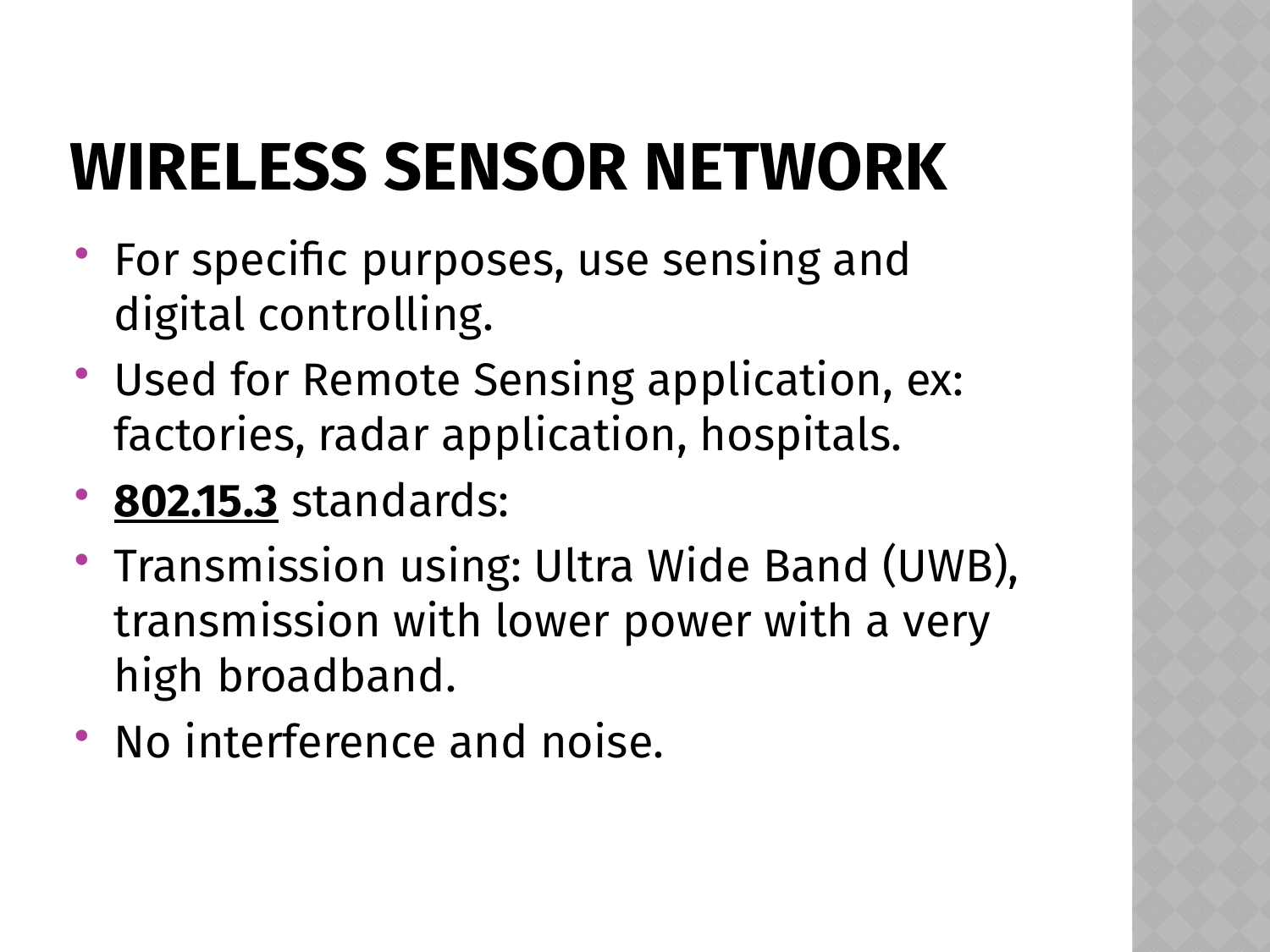

# Wireless sensor network
For specific purposes, use sensing and digital controlling.
Used for Remote Sensing application, ex: factories, radar application, hospitals.
802.15.3 standards:
Transmission using: Ultra Wide Band (UWB), transmission with lower power with a very  high broadband.
No interference and noise.